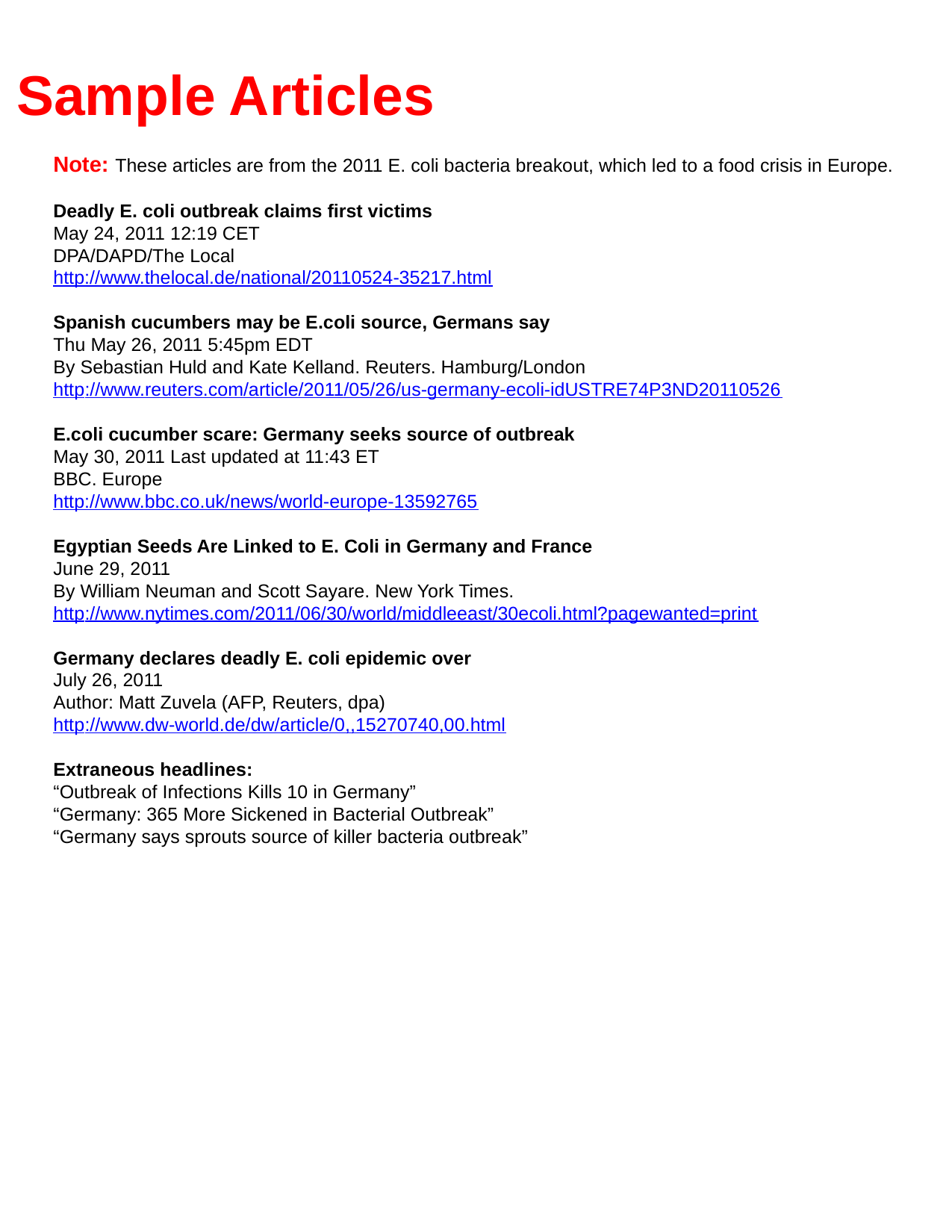

Sample Articles
Note: These articles are from the 2011 E. coli bacteria breakout, which led to a food crisis in Europe.

Deadly E. coli outbreak claims first victims
May 24, 2011 12:19 CET
DPA/DAPD/The Local
http://www.thelocal.de/national/20110524-35217.html

Spanish cucumbers may be E.coli source, Germans say
Thu May 26, 2011 5:45pm EDT
By Sebastian Huld and Kate Kelland. Reuters. Hamburg/London
http://www.reuters.com/article/2011/05/26/us-germany-ecoli-idUSTRE74P3ND20110526

E.coli cucumber scare: Germany seeks source of outbreak
May 30, 2011 Last updated at 11:43 ET
BBC. Europe
http://www.bbc.co.uk/news/world-europe-13592765

Egyptian Seeds Are Linked to E. Coli in Germany and France
June 29, 2011
By William Neuman and Scott Sayare. New York Times.
http://www.nytimes.com/2011/06/30/world/middleeast/30ecoli.html?pagewanted=print

Germany declares deadly E. coli epidemic over
July 26, 2011
Author: Matt Zuvela (AFP, Reuters, dpa)
http://www.dw-world.de/dw/article/0,,15270740,00.html

Extraneous headlines:
“Outbreak of Infections Kills 10 in Germany”
“Germany: 365 More Sickened in Bacterial Outbreak”
“Germany says sprouts source of killer bacteria outbreak”